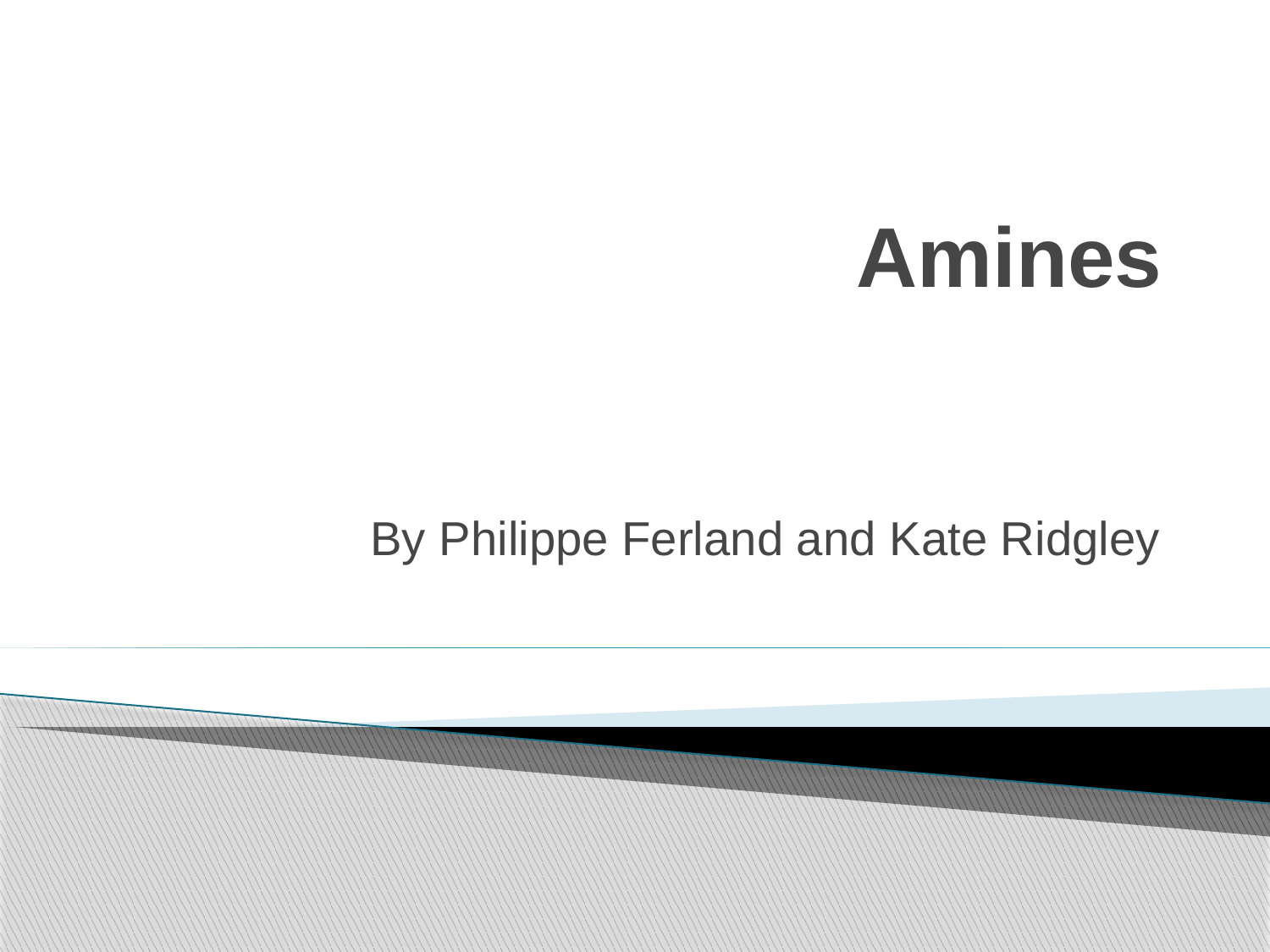

# Amines
By Philippe Ferland and Kate Ridgley